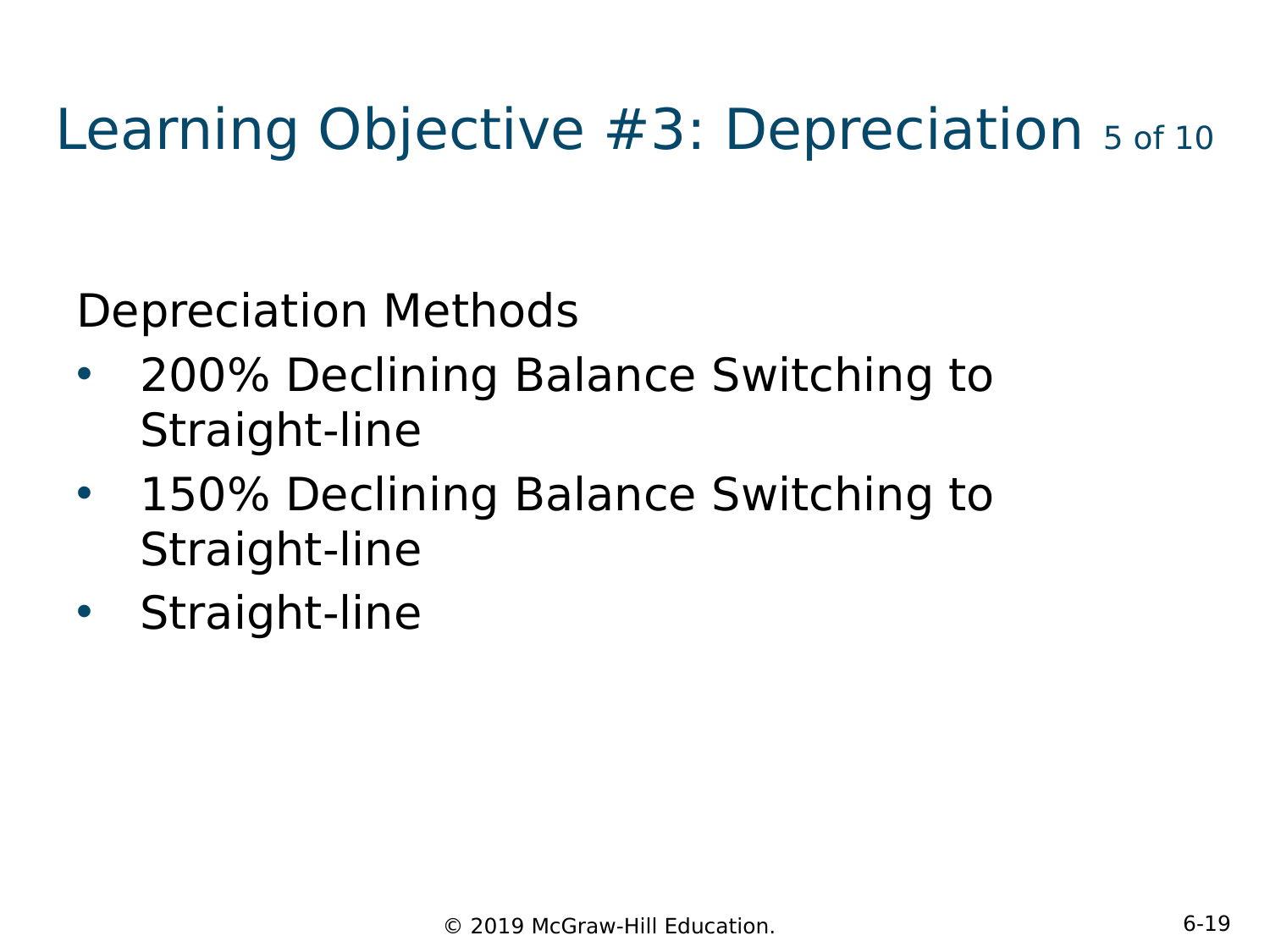

# Learning Objective #3: Depreciation 5 of 10
Depreciation Methods
200% Declining Balance Switching to Straight-line
150% Declining Balance Switching to Straight-line
Straight-line